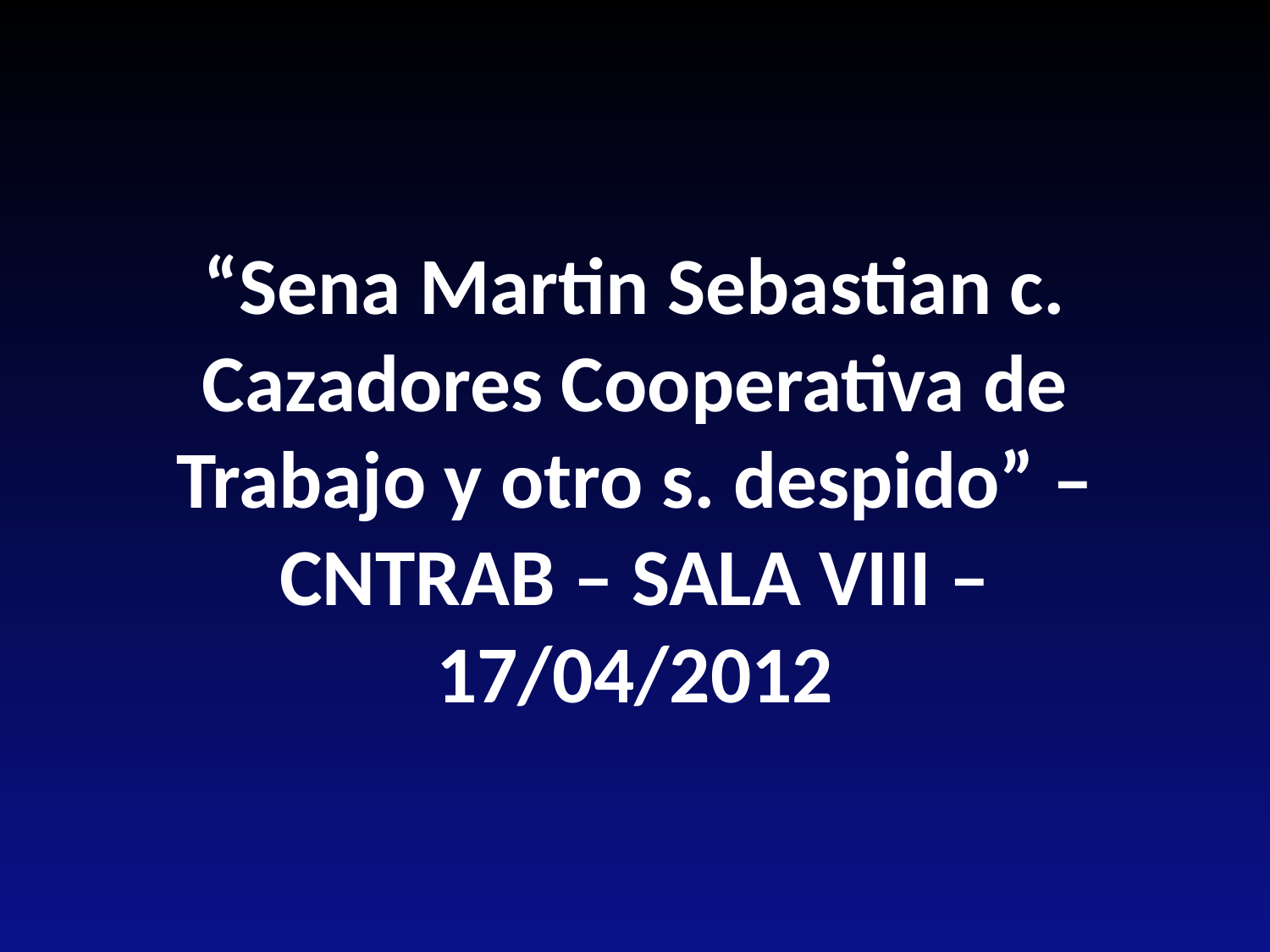

# “Sena Martin Sebastian c. Cazadores Cooperativa de Trabajo y otro s. despido” – CNTRAB – SALA VIII – 17/04/2012